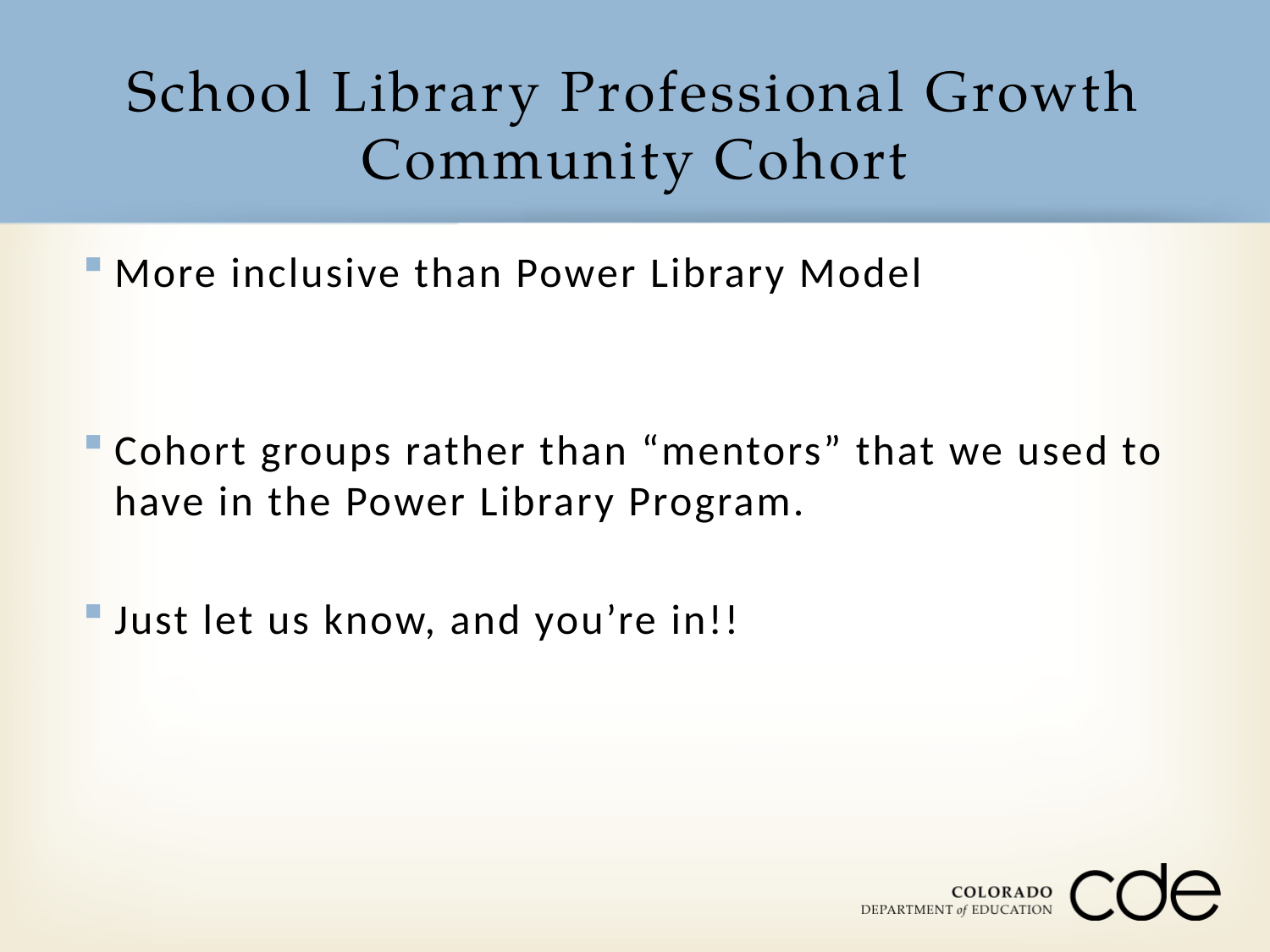

# School Library Professional Growth Community Cohort
More inclusive than Power Library Model

Cohort groups rather than “mentors” that we used to have in the Power Library Program.

Just let us know, and you’re in!!